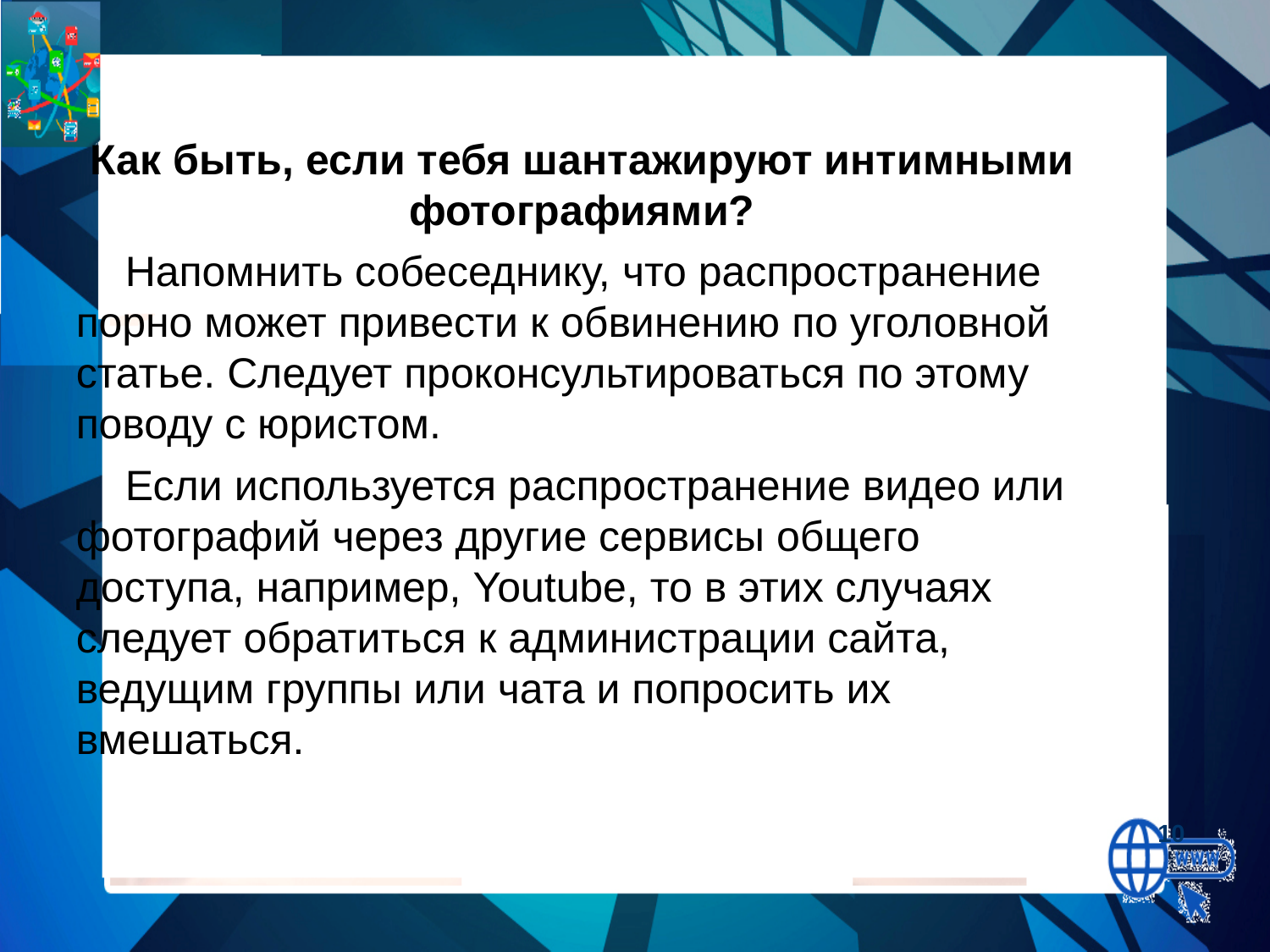

Как быть, если тебя шантажируют интимными фотографиями?
Напомнить собеседнику, что распространение порно может привести к обвинению по уголовной статье. Следует проконсультироваться по этому поводу с юристом.
Если используется распространение видео или фотографий через другие сервисы общего доступа, например, Youtube, то в этих случаях следует обратиться к администрации сайта, ведущим группы или чата и попросить их вмешаться.

10